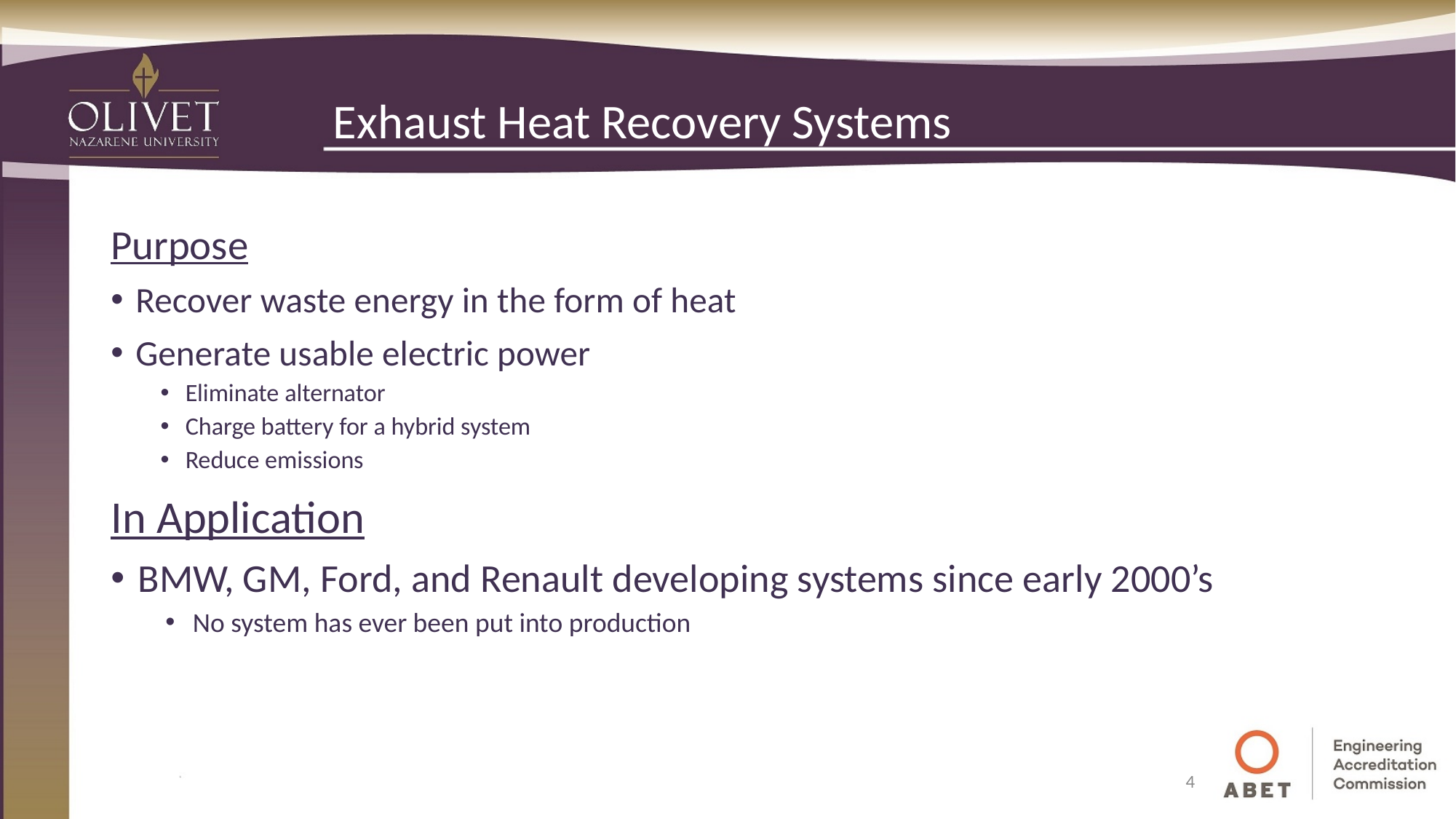

# Exhaust Heat Recovery Systems
Purpose
Recover waste energy in the form of heat
Generate usable electric power
Eliminate alternator
Charge battery for a hybrid system
Reduce emissions
In Application
BMW, GM, Ford, and Renault developing systems since early 2000’s
No system has ever been put into production
4